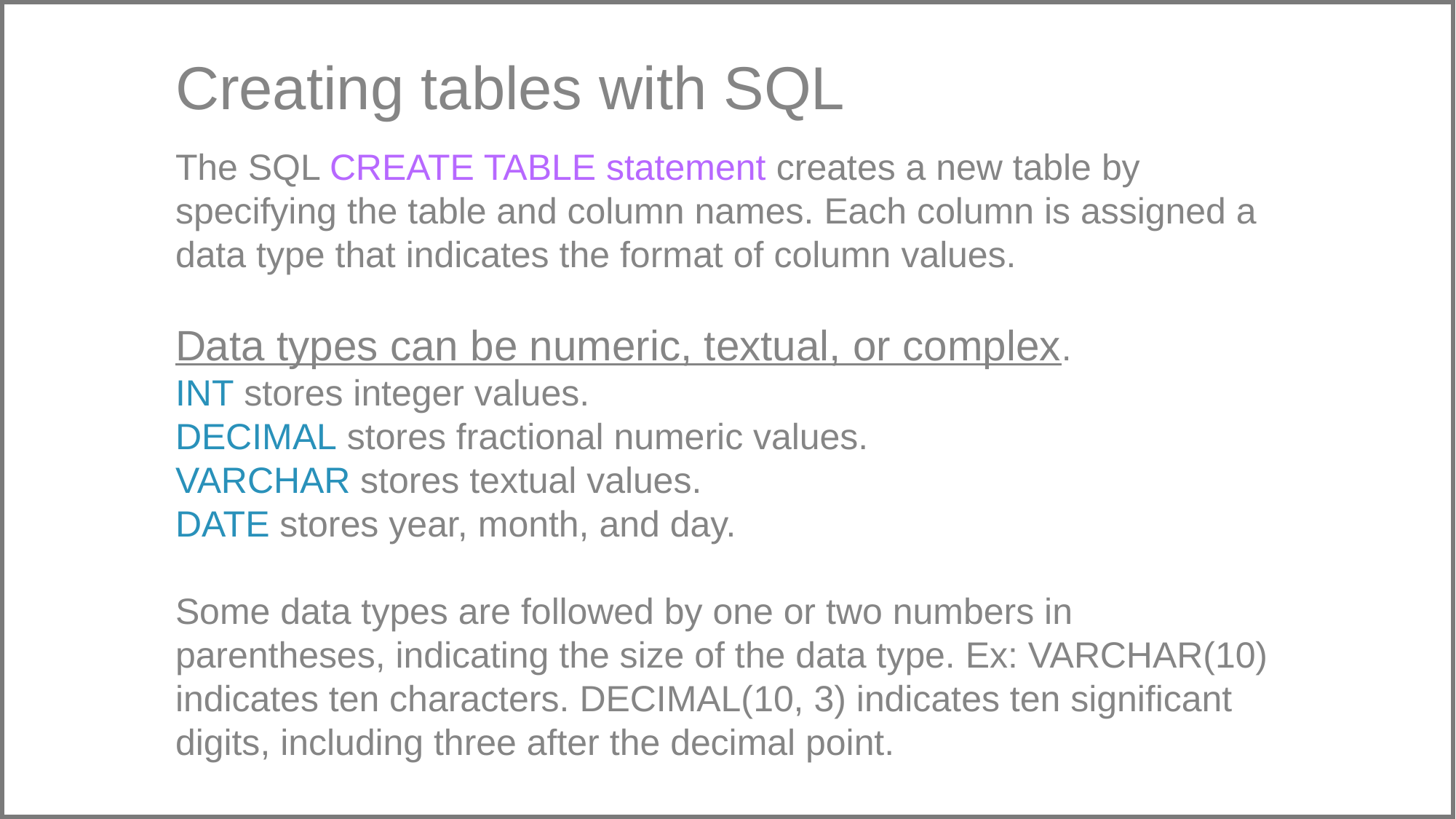

Creating tables with SQL

The SQL CREATE TABLE statement creates a new table by specifying the table and column names. Each column is assigned a data type that indicates the format of column values.

Data types can be numeric, textual, or complex.
INT stores integer values.
DECIMAL stores fractional numeric values.
VARCHAR stores textual values.
DATE stores year, month, and day.

Some data types are followed by one or two numbers in parentheses, indicating the size of the data type. Ex: VARCHAR(10) indicates ten characters. DECIMAL(10, 3) indicates ten significant digits, including three after the decimal point.